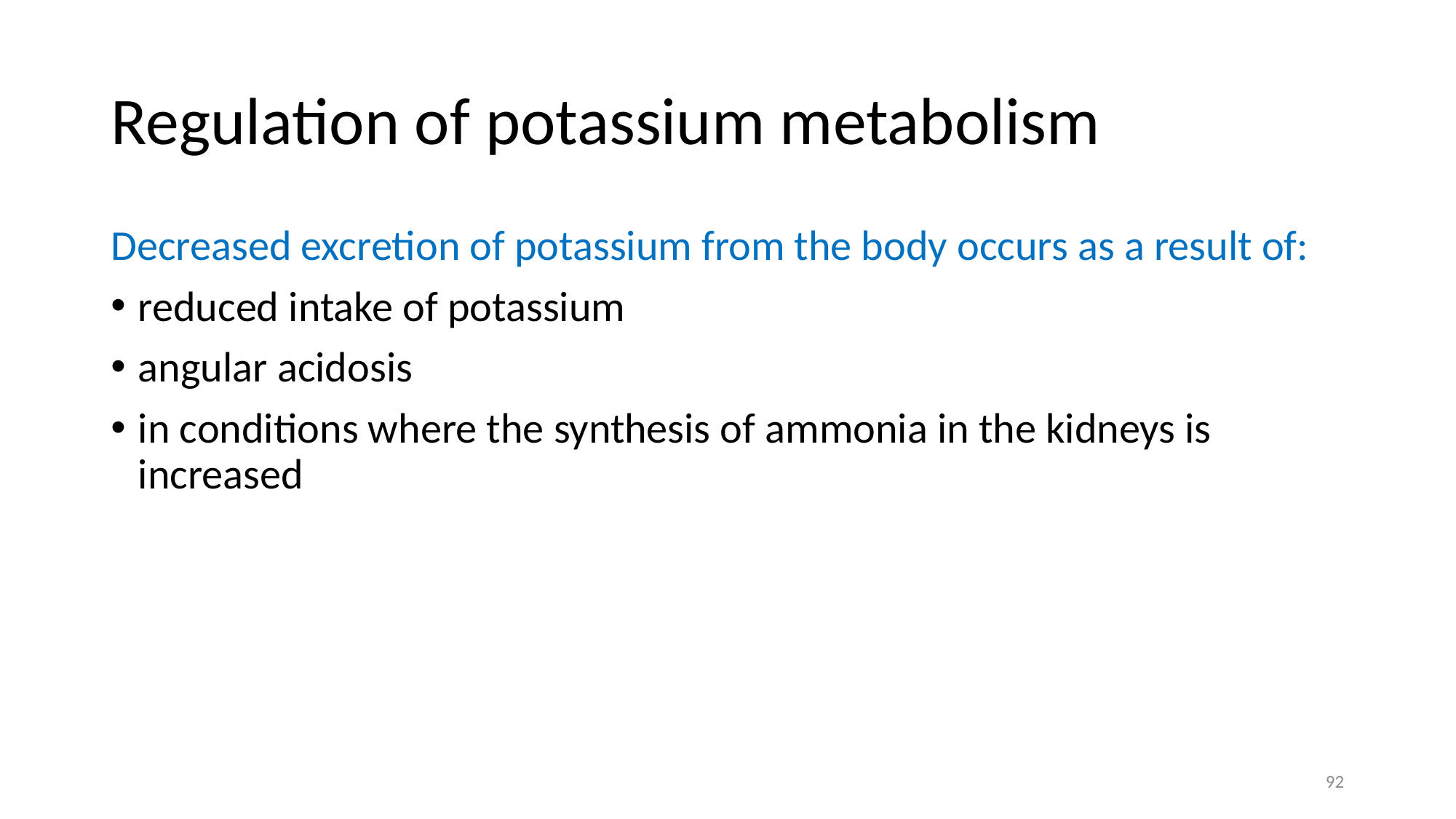

# Regulation of potassium metabolism
Decreased excretion of potassium from the body occurs as a result of:
reduced intake of potassium
angular acidosis
in conditions where the synthesis of ammonia in the kidneys is increased
92